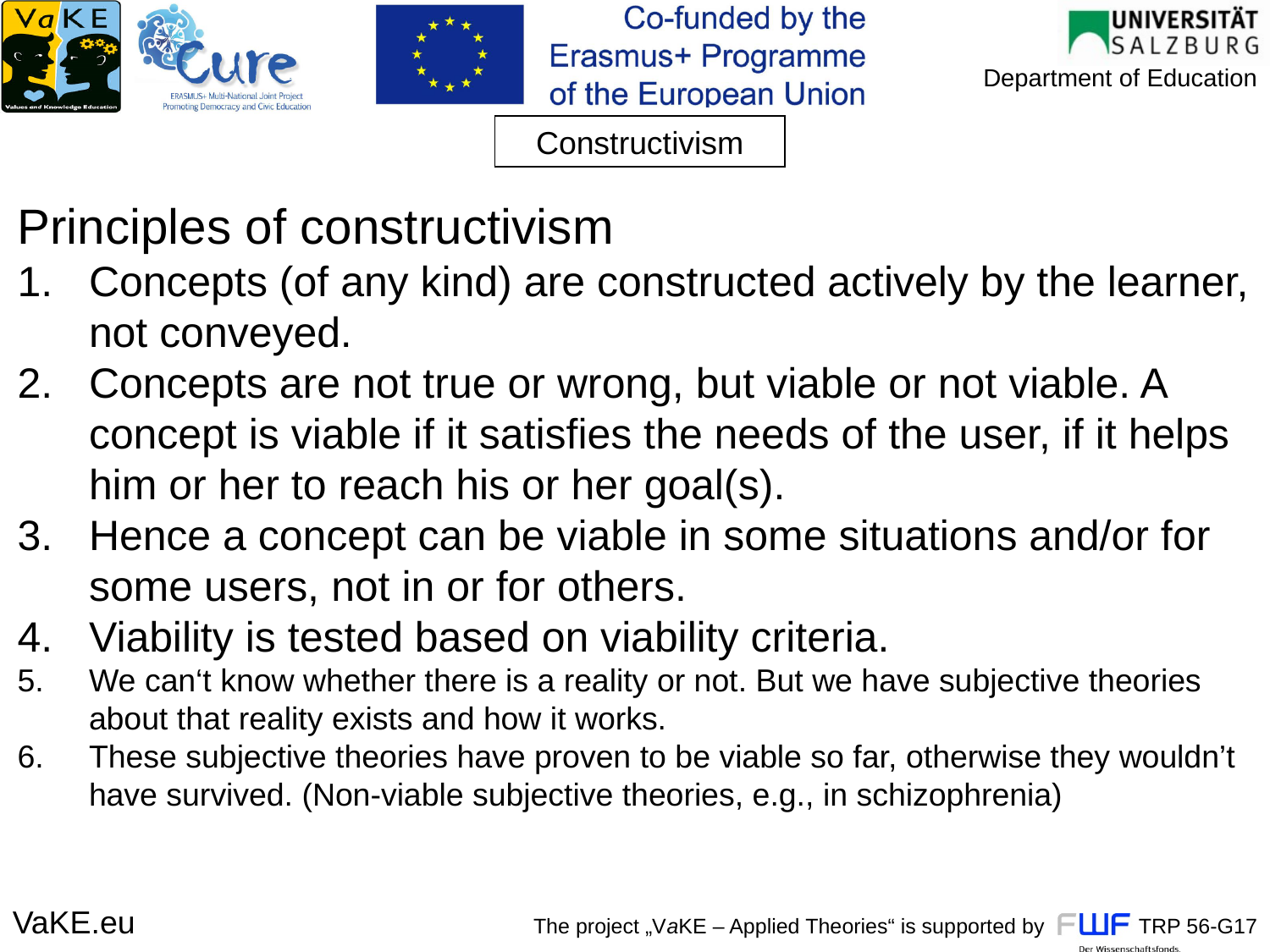

Constructivism
Principles of constructivism
Concepts (of any kind) are constructed actively by the learner, not conveyed.
Concepts are not true or wrong, but viable or not viable. A concept is viable if it satisfies the needs of the user, if it helps him or her to reach his or her goal(s).
Hence a concept can be viable in some situations and/or for some users, not in or for others.
Viability is tested based on viability criteria.
We can‘t know whether there is a reality or not. But we have subjective theories about that reality exists and how it works.
These subjective theories have proven to be viable so far, otherwise they wouldn’t have survived. (Non-viable subjective theories, e.g., in schizophrenia)